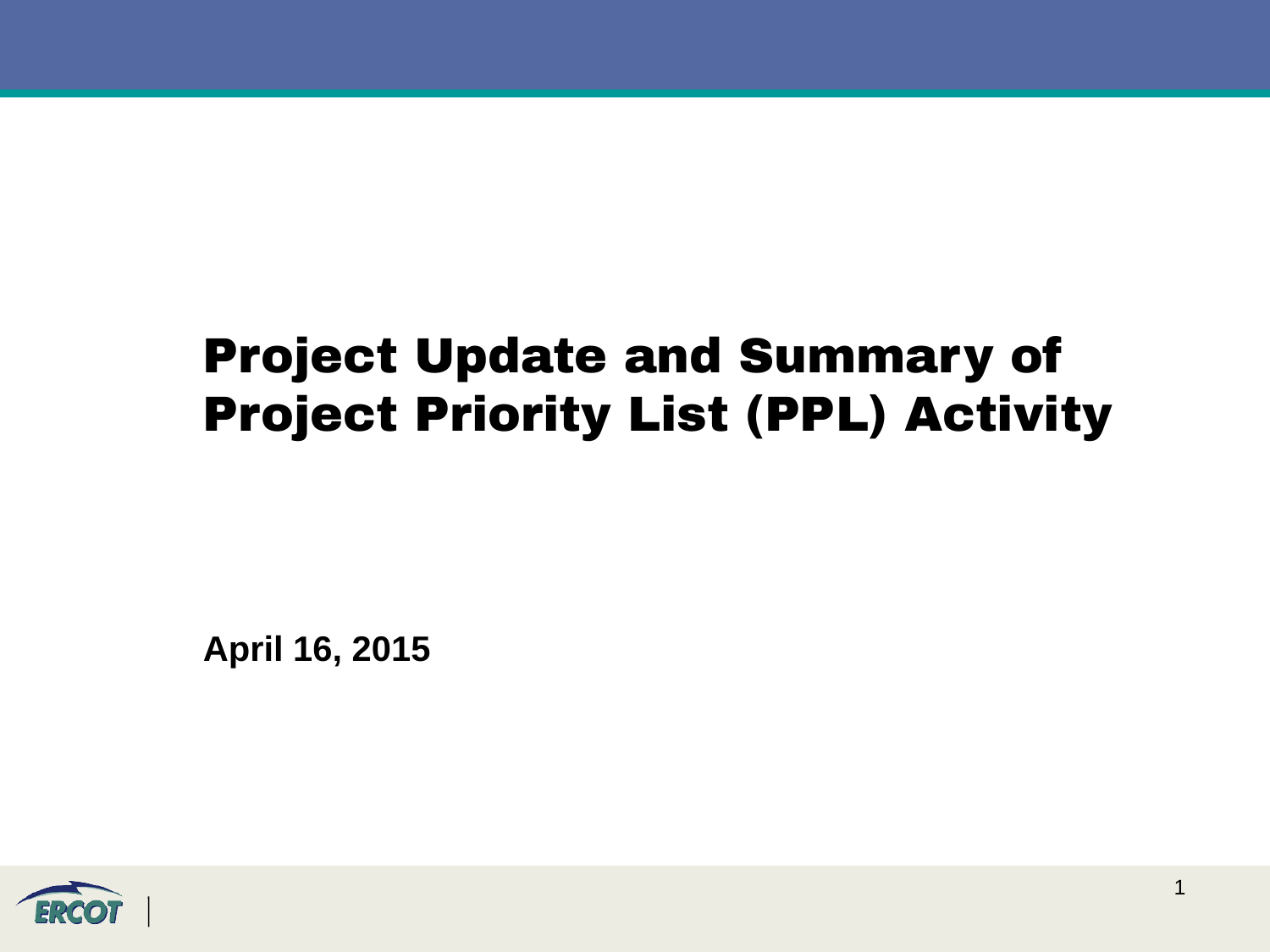

Project Update and Summary of Project Priority List (PPL) Activity

April 16, 2015